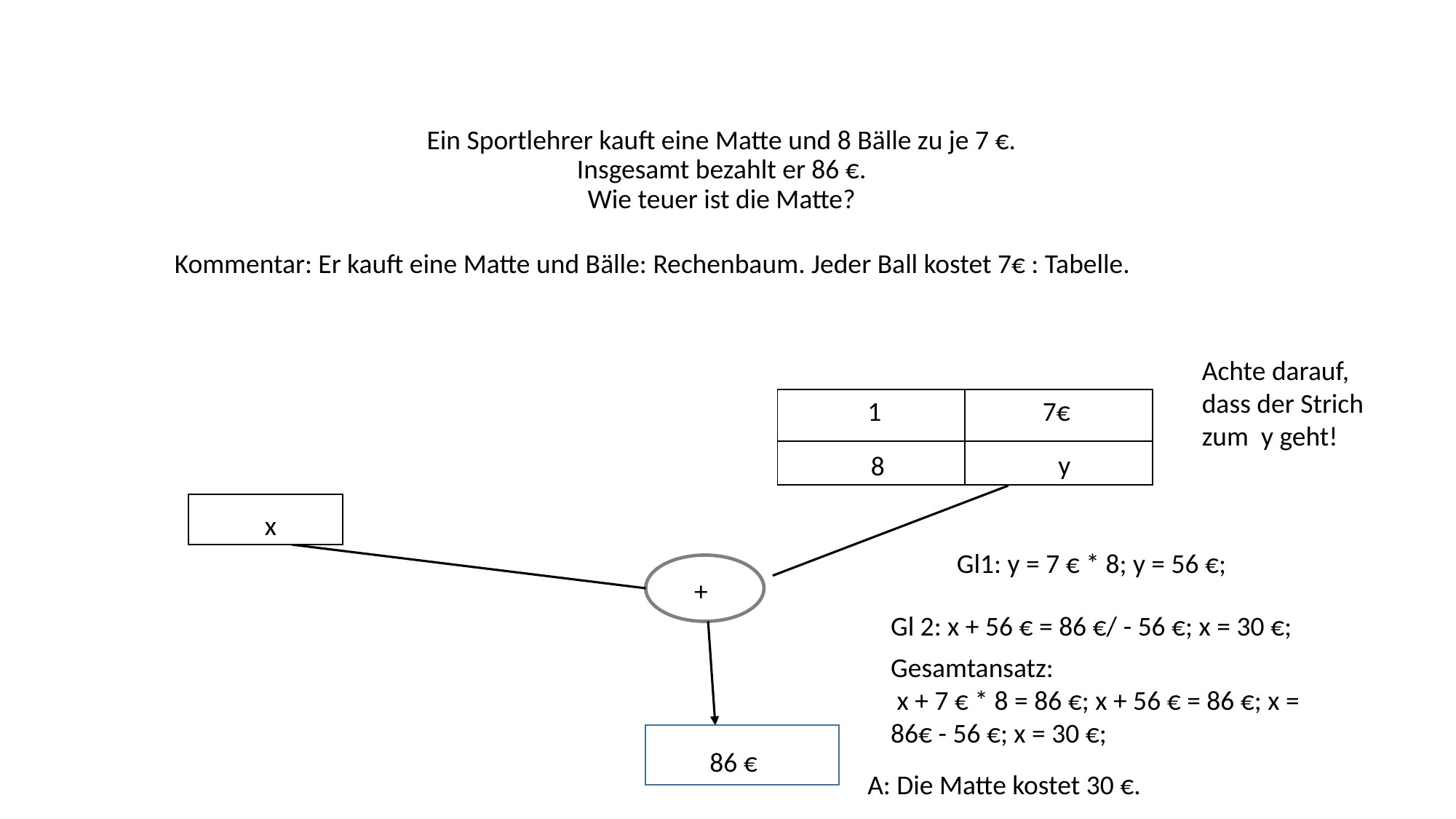

# Ein Sportlehrer kauft eine Matte und 8 Bälle zu je 7 €. Insgesamt bezahlt er 86 €. Wie teuer ist die Matte?
Kommentar: Er kauft eine Matte und Bälle: Rechenbaum. Jeder Ball kostet 7€ : Tabelle.
Achte darauf, dass der Strich zum  y geht!
1
7€
|  |  |
| --- | --- |
|  |  |
y
8

 x
Gl1: y = 7 € * 8; y = 56 €;

+
Gl 2: x + 56 € = 86 €/ - 56 €; x = 30 €;
Gesamtansatz:
 x + 7 € * 8 = 86 €; x + 56 € = 86 €; x = 86€ - 56 €; x = 30 €;

86 €
A: Die Matte kostet 30 €.